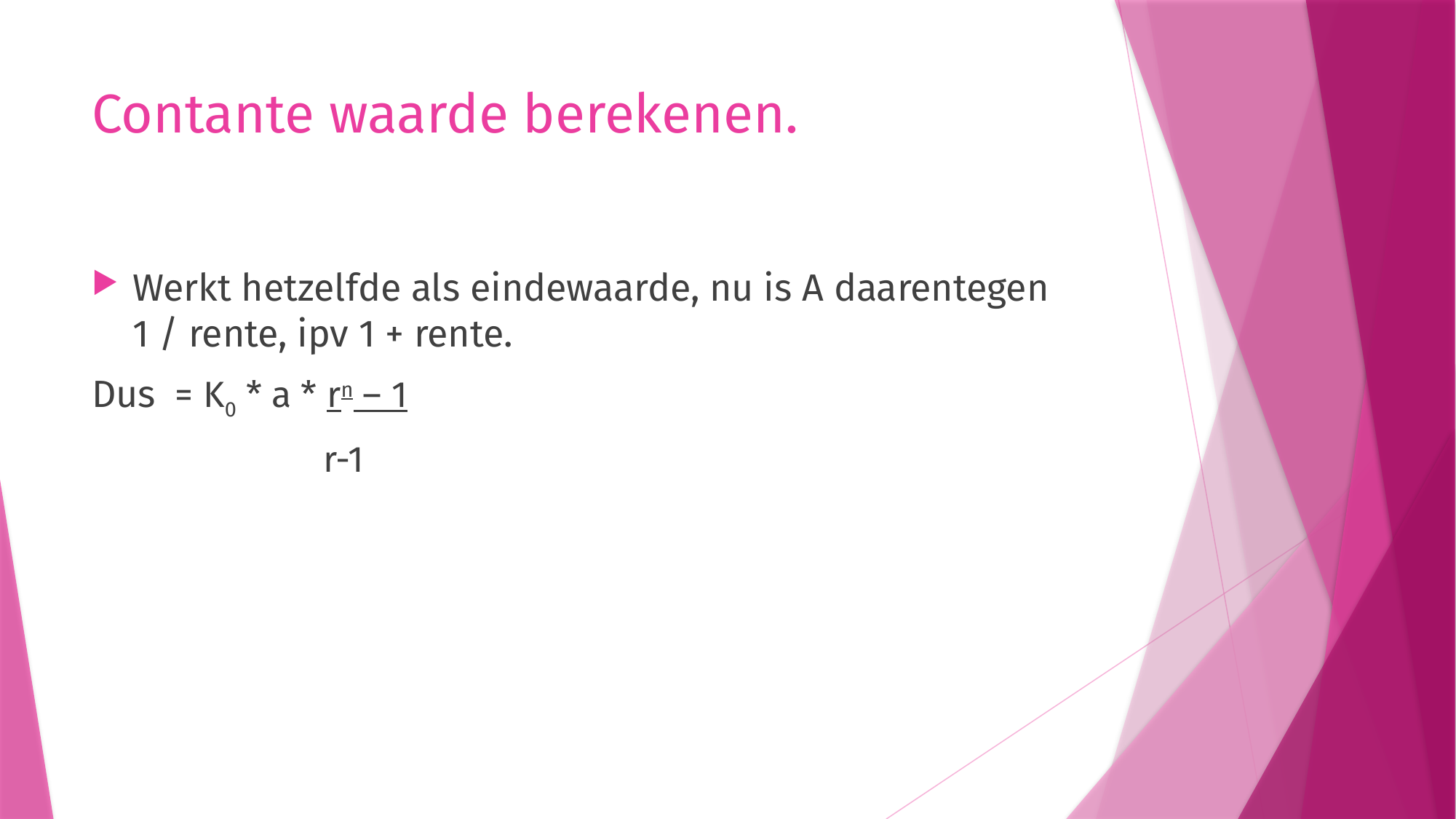

# Contante waarde berekenen.
Werkt hetzelfde als eindewaarde, nu is A daarentegen 1 / rente, ipv 1 + rente.
Dus  = K0 * a * rn – 1
                        r-1